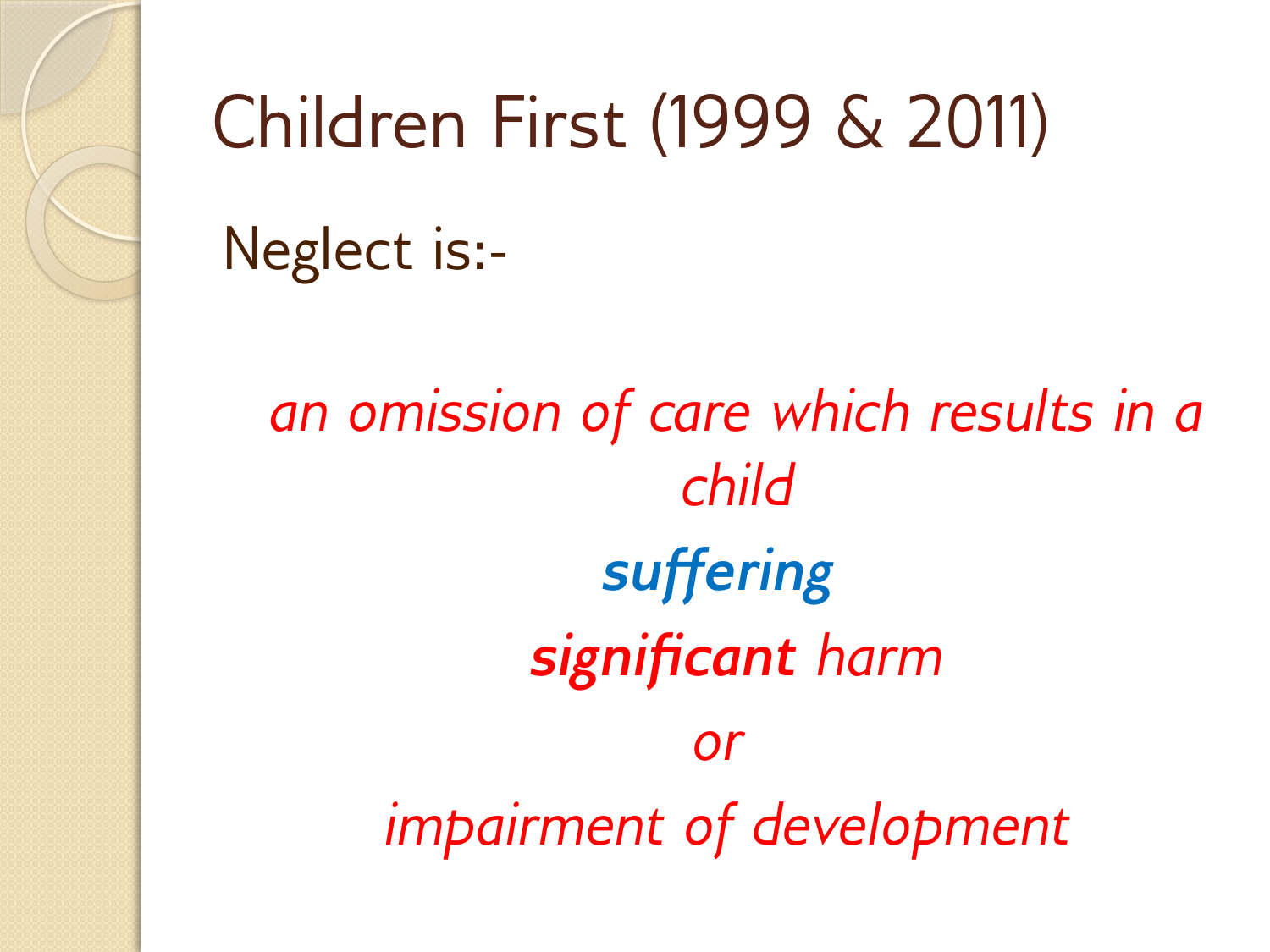

# Children First (1999 & 2011)
Neglect is:-

 an omission of care which results in a child
suffering
  significant harm
or
impairment of development